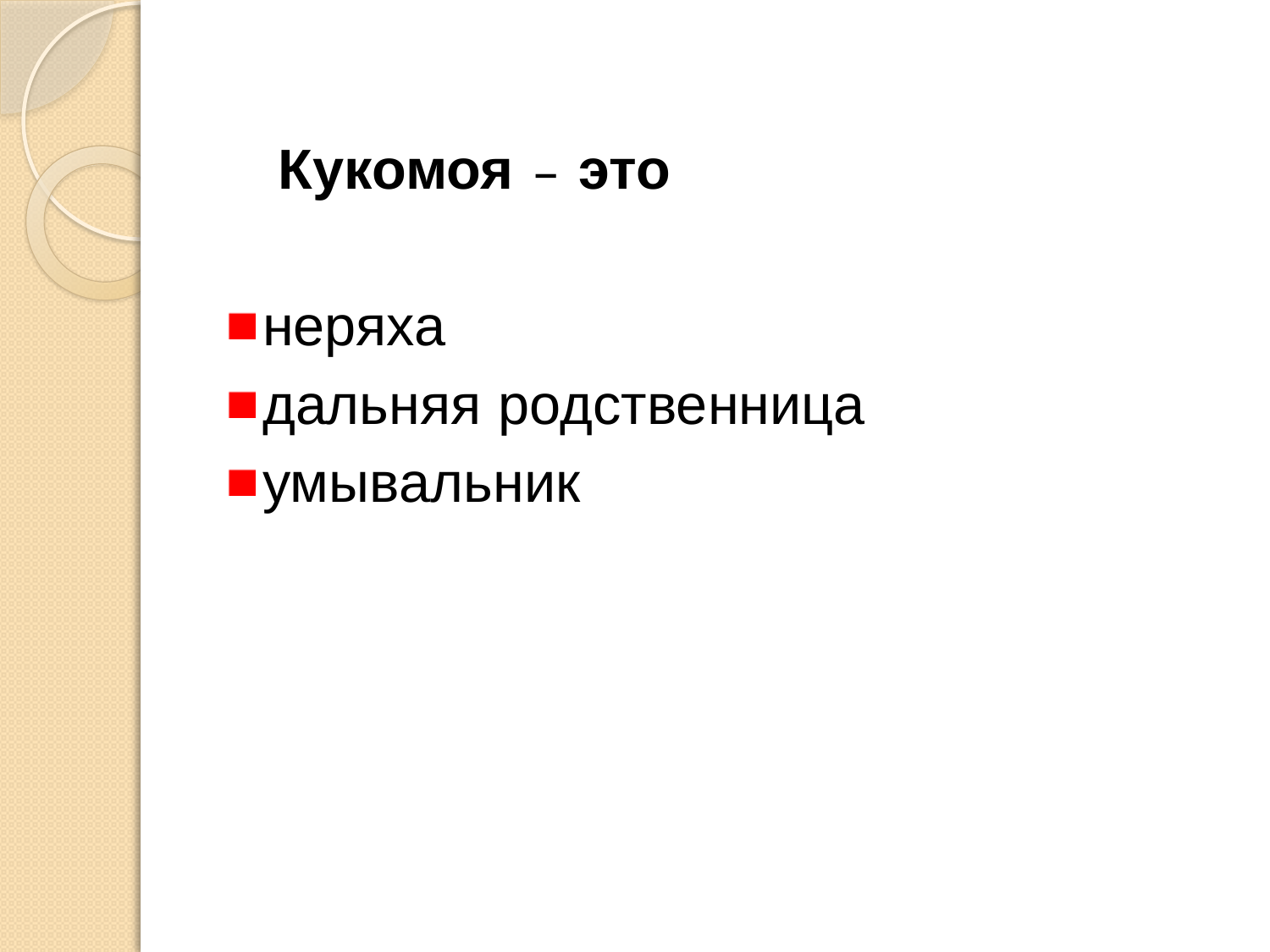

Кукомоя – это

неряха
дальняя родственница
умывальник